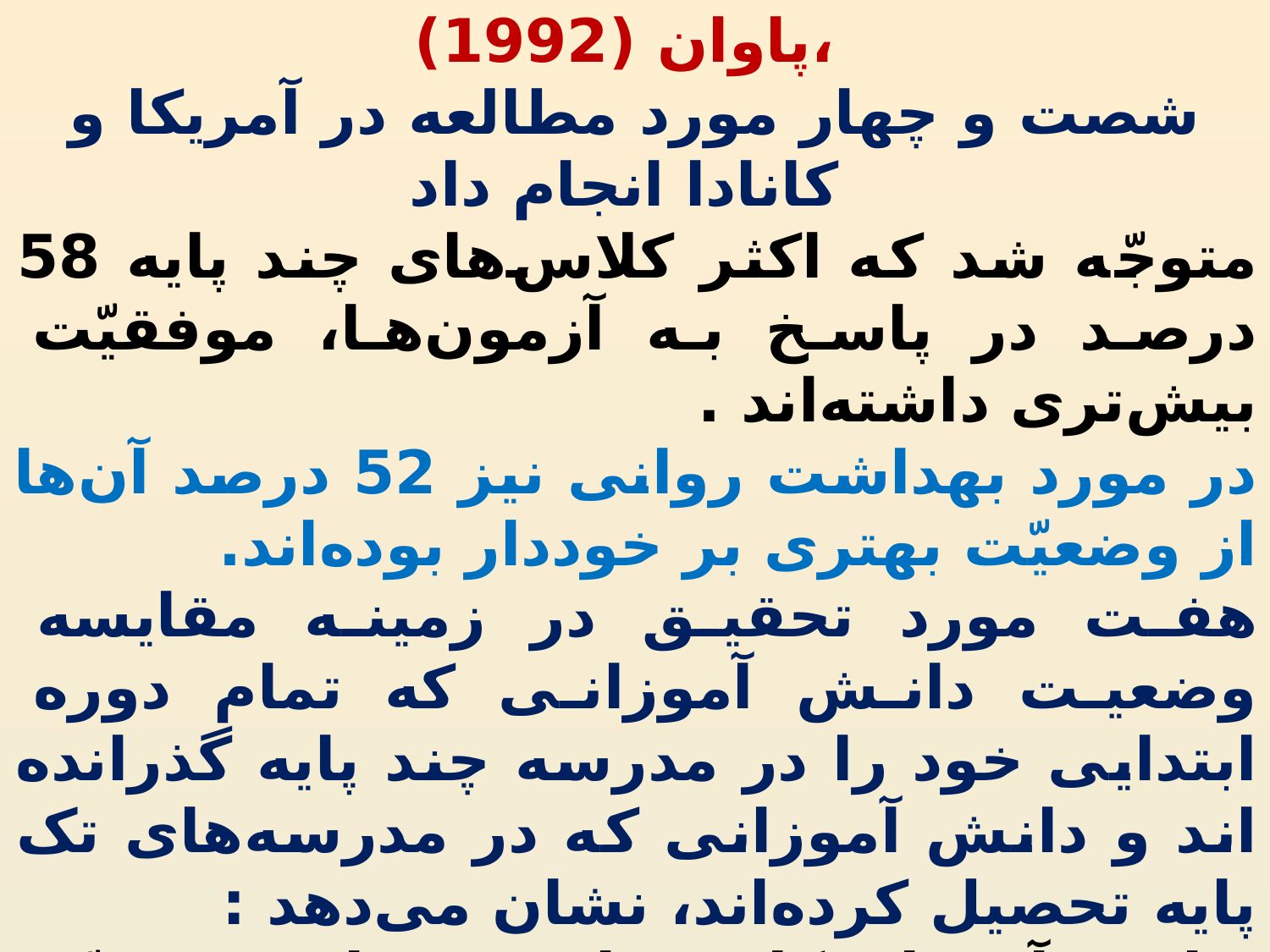

پاوان (1992)،
شصت و چهار مورد مطالعه در آمریکا و کانادا انجام داد
متوجّه شد که اکثر کلاس‌های چند پایه 58 درصد در پاسخ به آزمون‌ها، موفقیّت بیش‌تری داشته‌اند .
در مورد بهداشت روانی نیز 52 درصد آن‌ها از وضعیّت بهتری بر خوددار بوده‌اند.
هفت مورد تحقیق در زمینه مقایسه وضعیت دانش آموزانی که تمام دوره ابتدایی خود را در مدرسه چند پایه گذرانده اند و دانش آموزانی که در مدرسه‌های تک پایه تحصیل کرده‌اند، نشان می‌دهد :
 دانش آموزان کلاس‌های چند پایه موفقیّت تحصیلی بیش‌تری داشته‌اند.